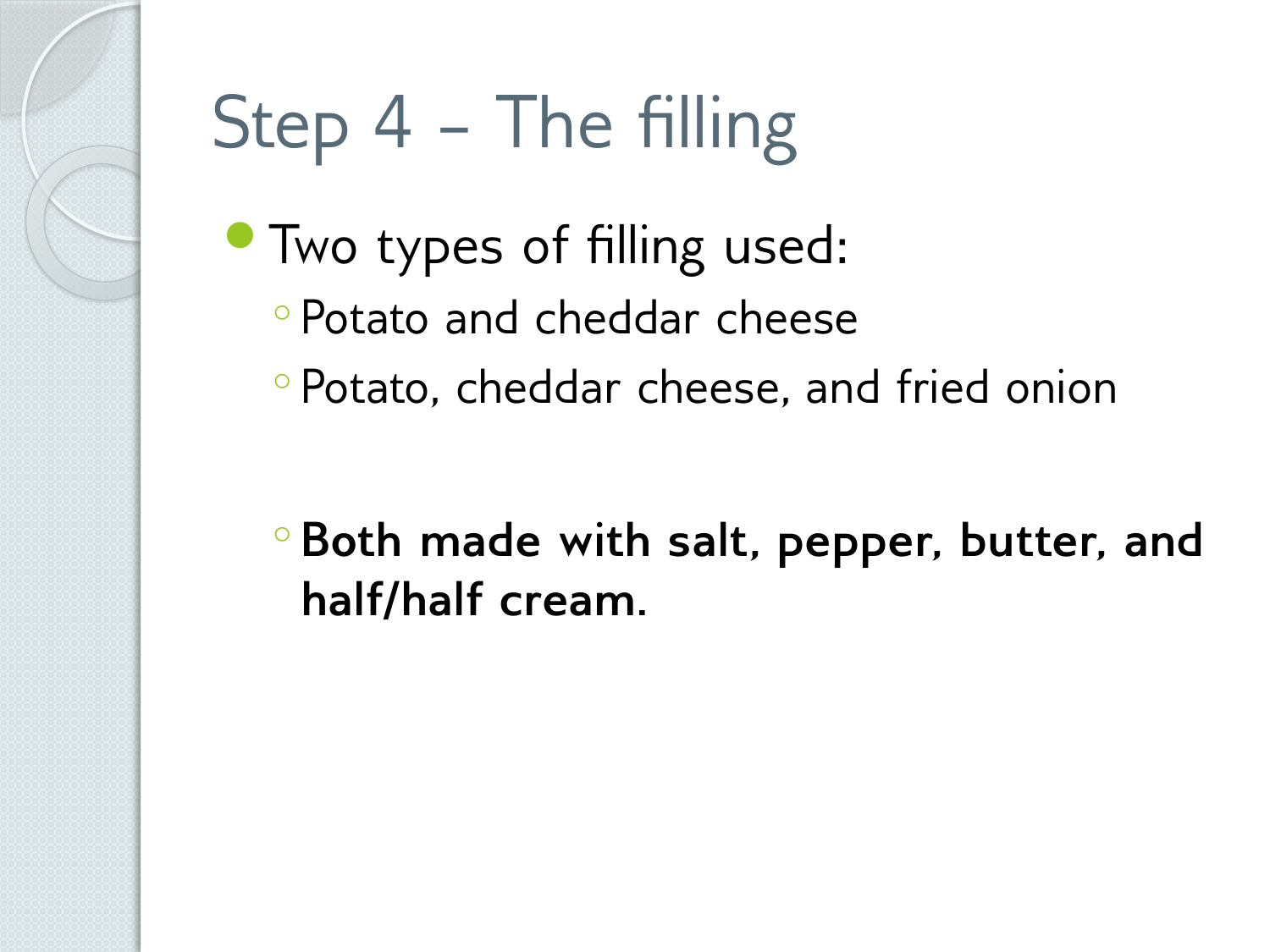

# Step 4 – The filling
Two types of filling used:
Potato and cheddar cheese
Potato, cheddar cheese, and fried onion

Both made with salt, pepper, butter, and half/half cream.